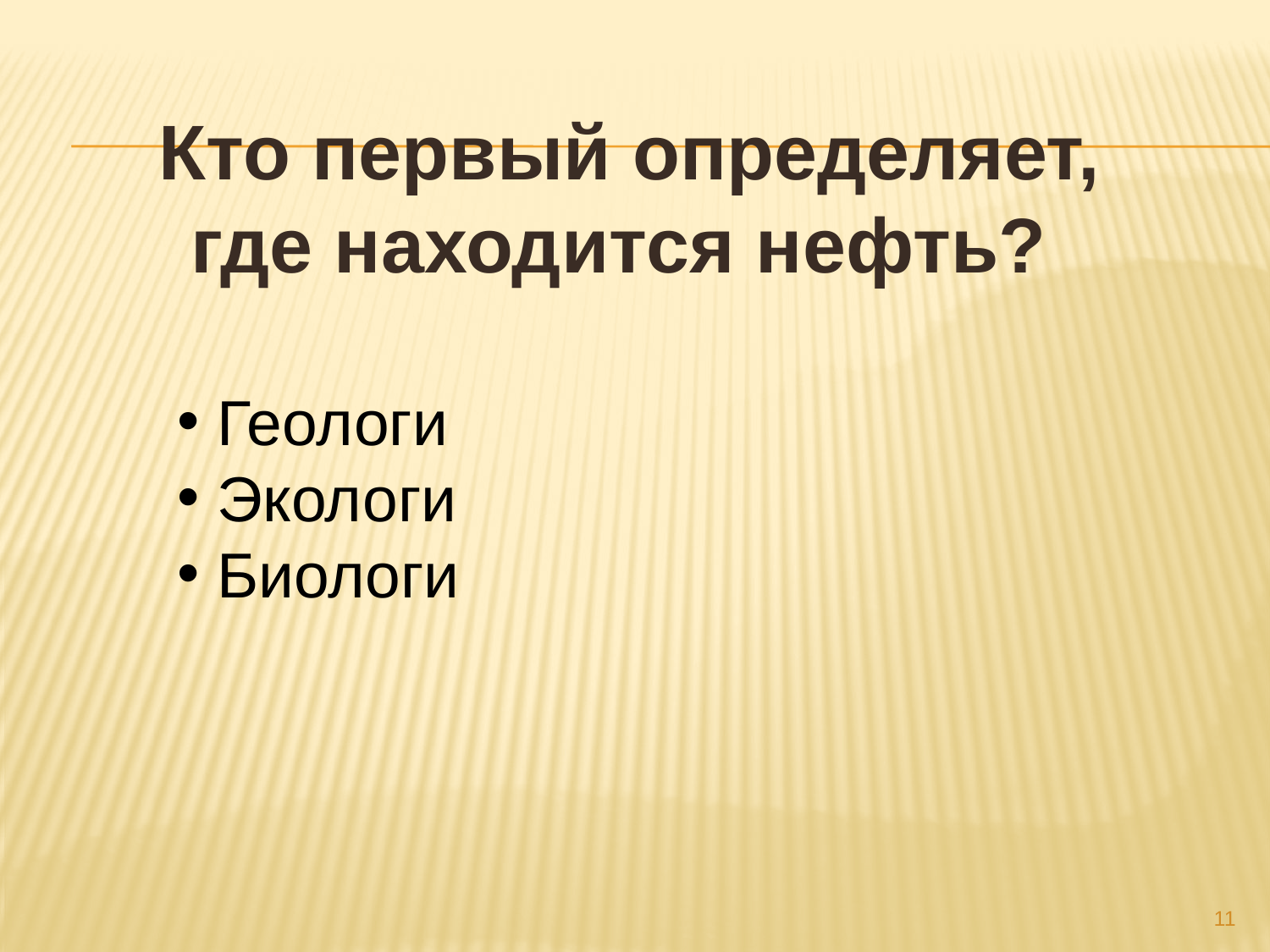

Кто первый определяет, где находится нефть?
Геологи
Экологи
Биологи
11